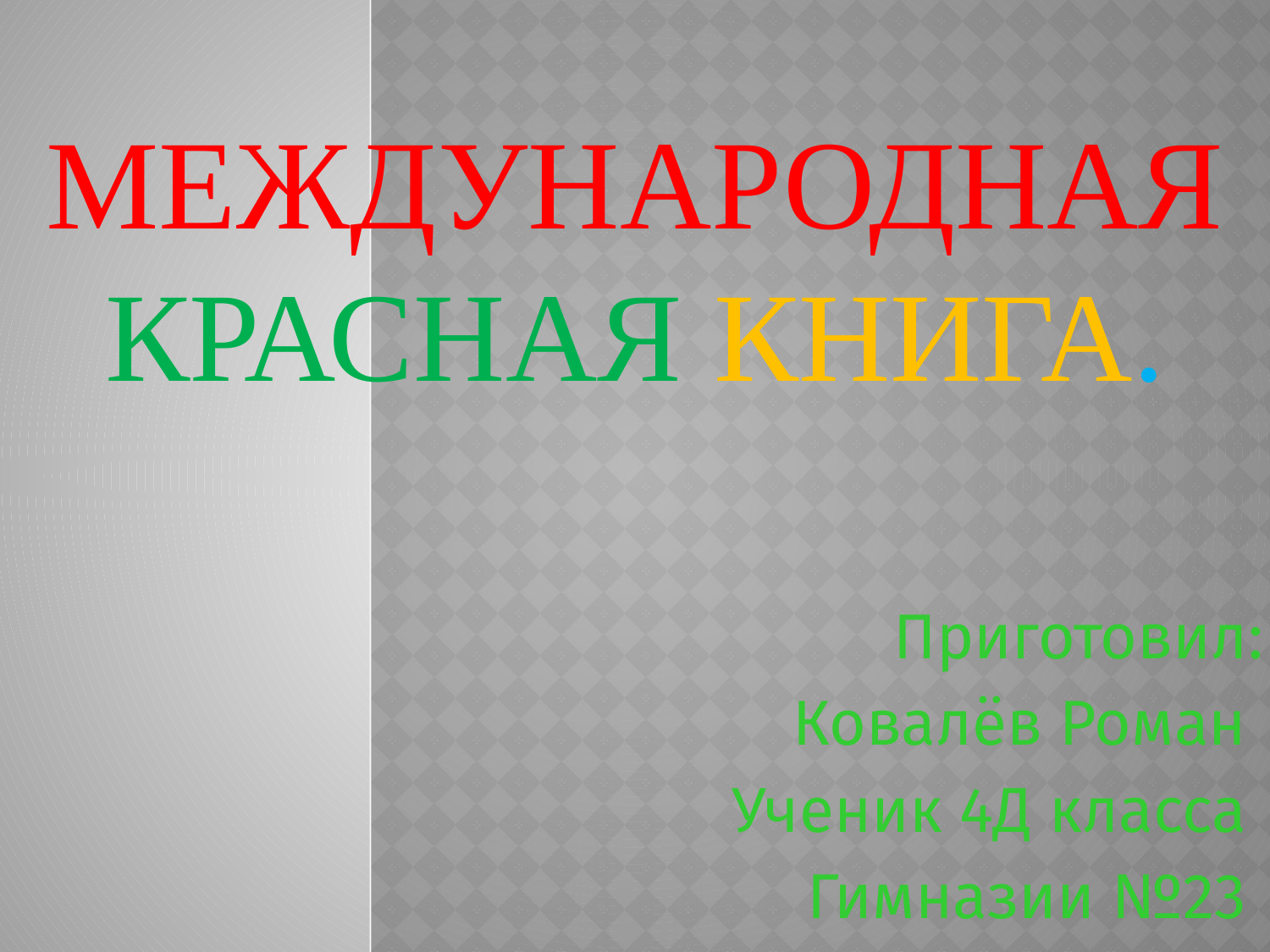

# Международная красная книга.
Приготовил:
Ковалёв Роман
Ученик 4Д класса
Гимназии №23